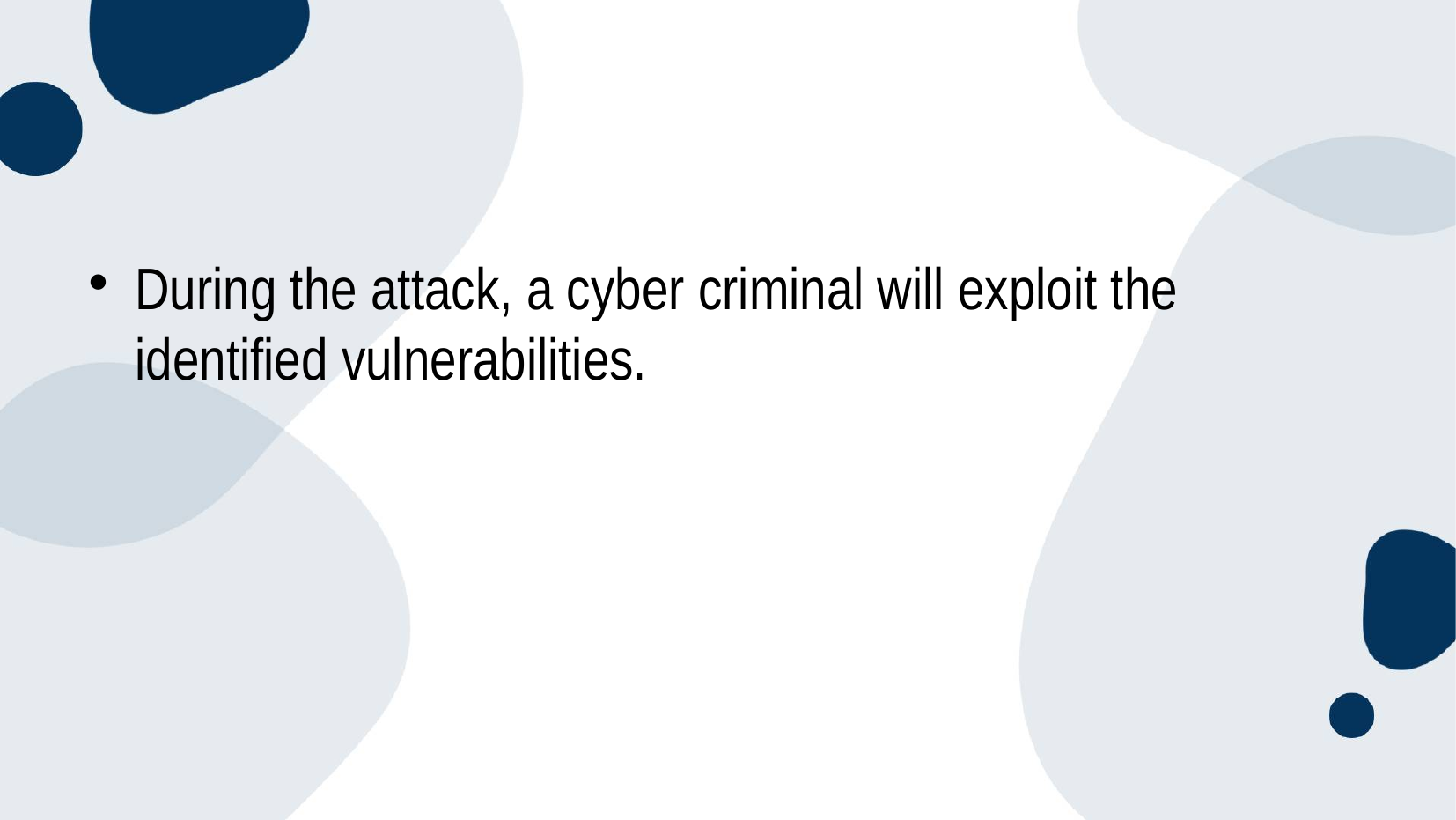

#
During the attack, a cyber criminal will exploit the identified vulnerabilities.